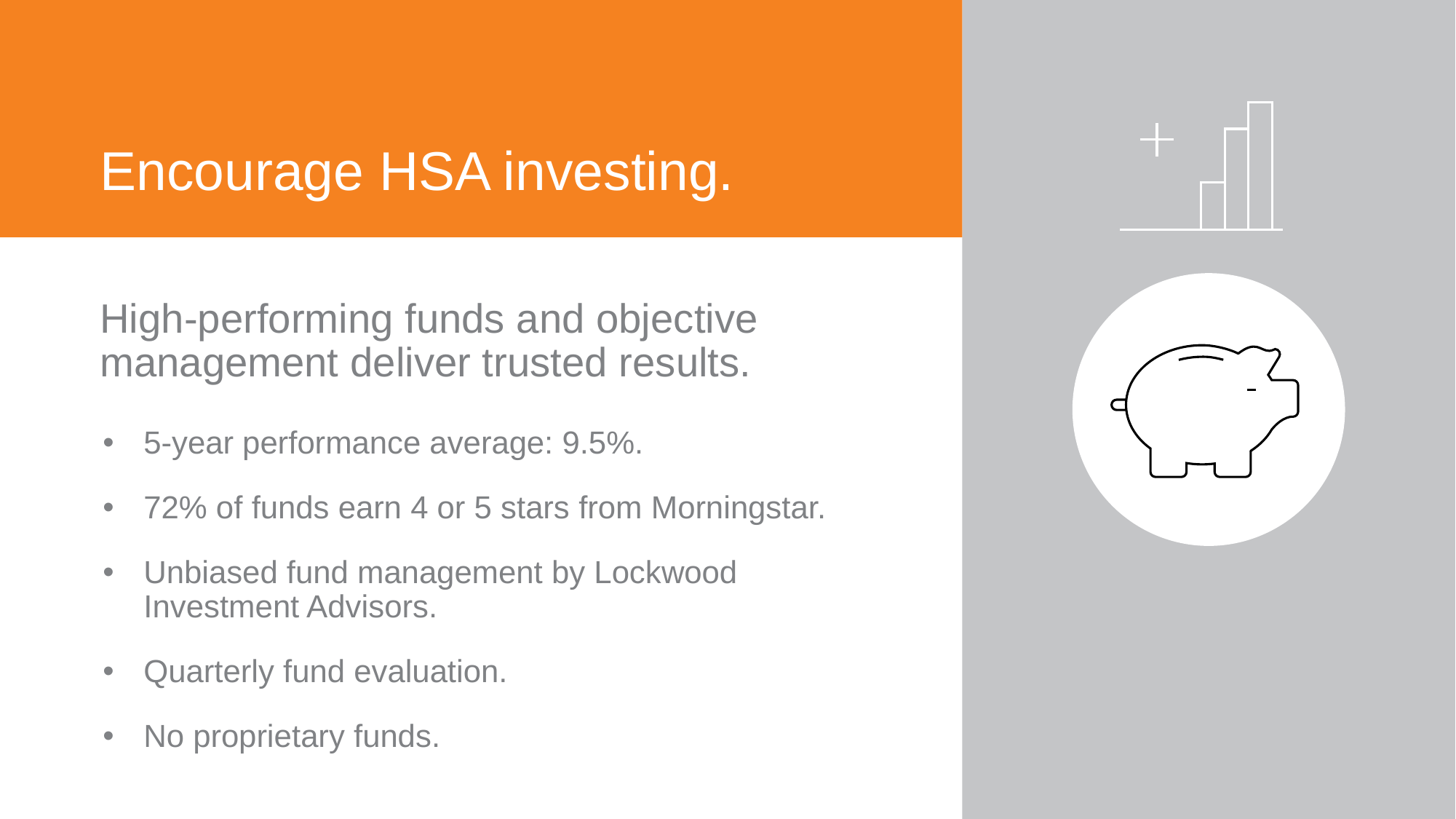

# Encourage HSA investing.

High-performing funds and objective management deliver trusted results.

5-year performance average: 9.5%.
72% of funds earn 4 or 5 stars from Morningstar.
Unbiased fund management by Lockwood Investment Advisors.
Quarterly fund evaluation.
No proprietary funds.